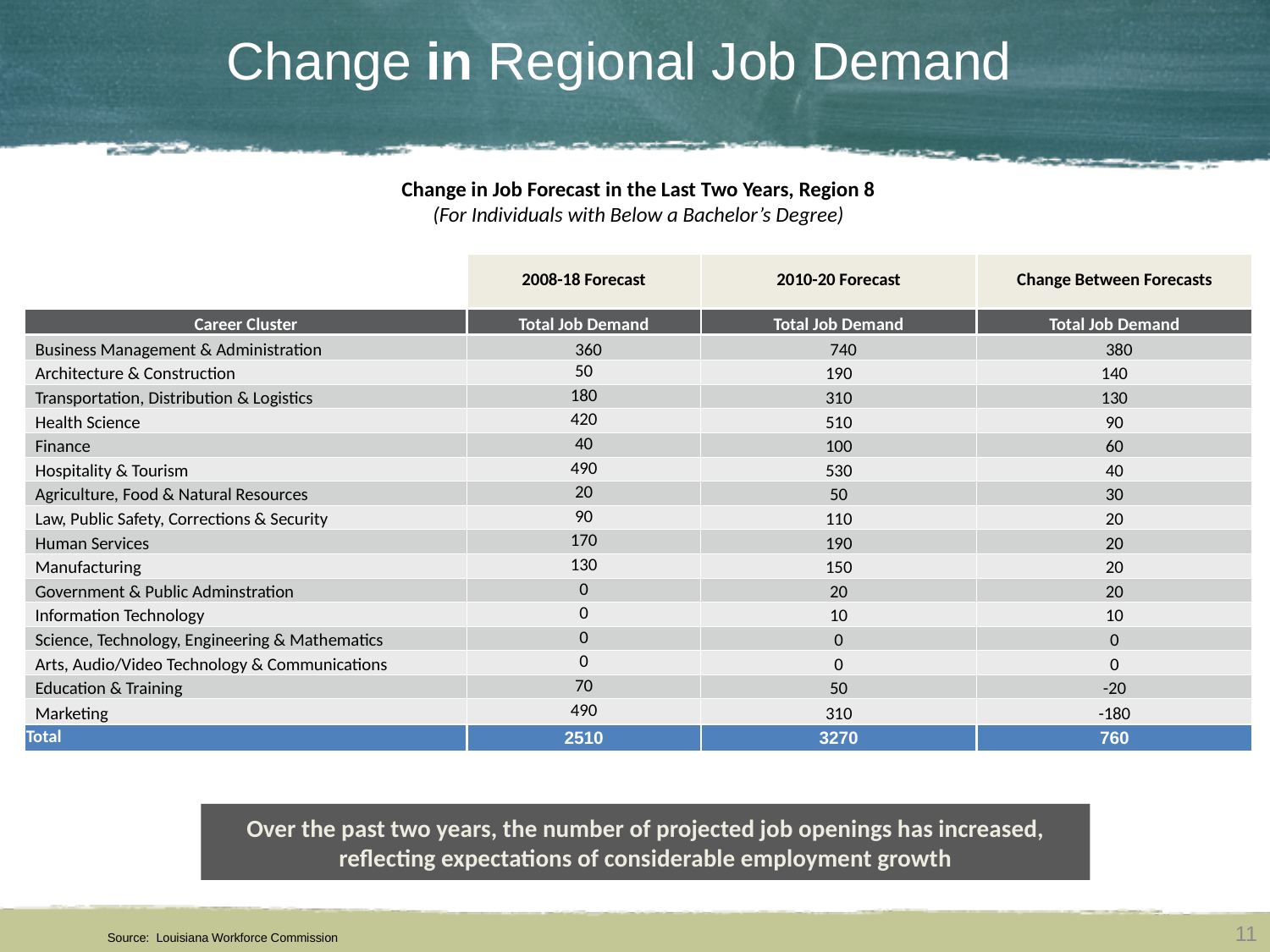

Change in Regional Job Demand
Change in Job Forecast in the Last Two Years, Region 8
(For Individuals with Below a Bachelor’s Degree)
|  | 2008-18 Forecast | 2010-20 Forecast | Change Between Forecasts |
| --- | --- | --- | --- |
| Career Cluster | Total Job Demand | Total Job Demand | Total Job Demand |
| Business Management & Administration | 360 | 740 | 380 |
| Architecture & Construction | 50 | 190 | 140 |
| Transportation, Distribution & Logistics | 180 | 310 | 130 |
| Health Science | 420 | 510 | 90 |
| Finance | 40 | 100 | 60 |
| Hospitality & Tourism | 490 | 530 | 40 |
| Agriculture, Food & Natural Resources | 20 | 50 | 30 |
| Law, Public Safety, Corrections & Security | 90 | 110 | 20 |
| Human Services | 170 | 190 | 20 |
| Manufacturing | 130 | 150 | 20 |
| Government & Public Adminstration | 0 | 20 | 20 |
| Information Technology | 0 | 10 | 10 |
| Science, Technology, Engineering & Mathematics | 0 | 0 | 0 |
| Arts, Audio/Video Technology & Communications | 0 | 0 | 0 |
| Education & Training | 70 | 50 | -20 |
| Marketing | 490 | 310 | -180 |
| Total | 2510 | 3270 | 760 |
Over the past two years, the number of projected job openings has increased, reflecting expectations of considerable employment growth
11
Source:  Louisiana Workforce Commission